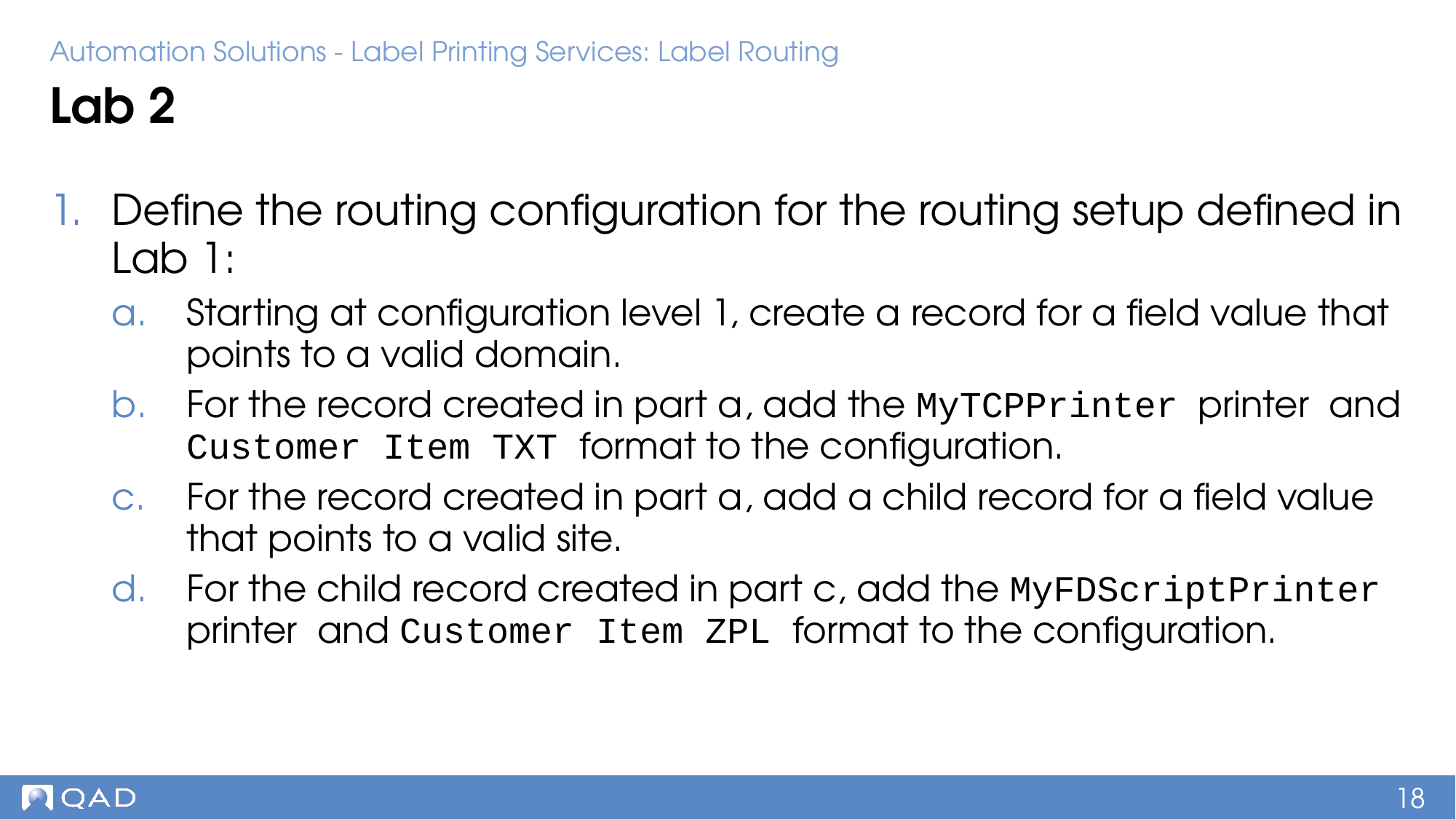

Automation Solutions - Label Printing Services: Label Routing
# Lab 2
Define the routing configuration for the routing setup defined in Lab 1:
Starting at configuration level 1, create a record for a field value that points to a valid domain.
For the record created in part a, add the MyTCPPrinter  printer  and Customer Item TXT format to the configuration.
For the record created in part a, add a child record for a field value that points to a valid site.
For the child record created in part c, add the MyFDScriptPrinter printer  and Customer Item ZPL format to the configuration.

18